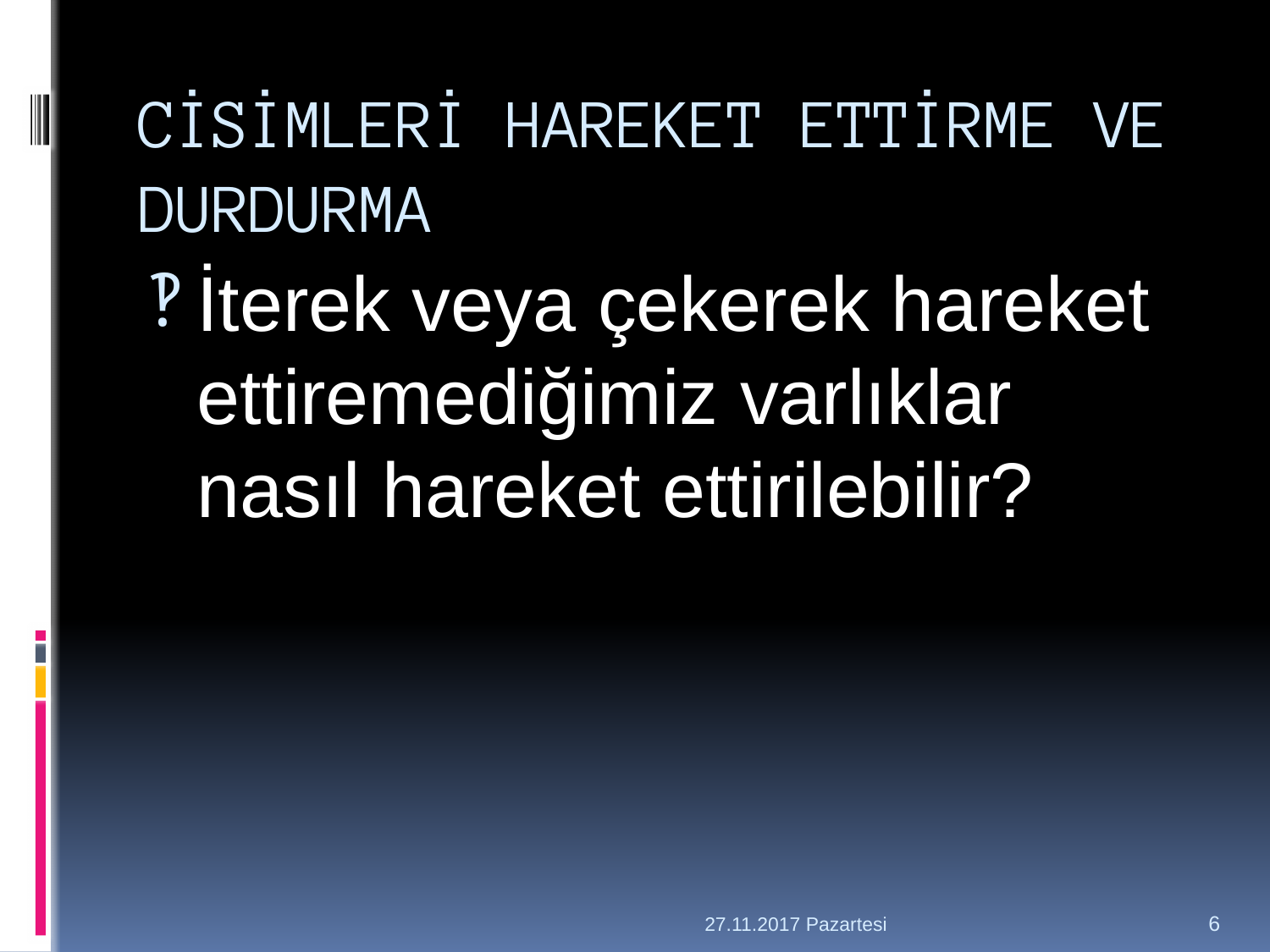

# CİSİMLERİ HAREKET ETTİRME VE DURDURMA
İterek veya çekerek hareket ettiremediğimiz varlıklar nasıl hareket ettirilebilir?
27.11.2017 Pazartesi
6